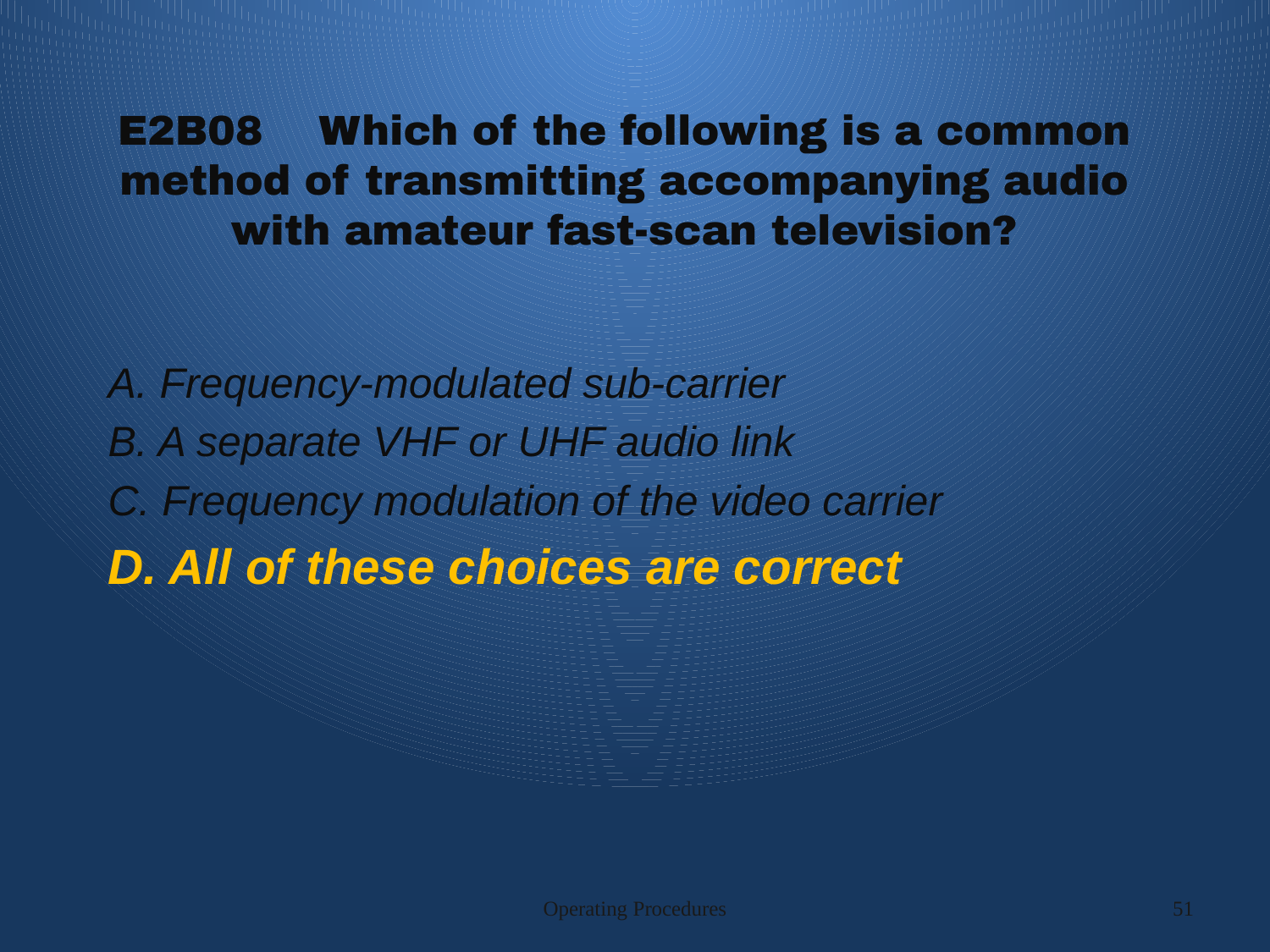

# E2B08    Which of the following is a common method of transmitting accompanying audio with amateur fast-scan television?
A. Frequency-modulated sub-carrier
B. A separate VHF or UHF audio link
C. Frequency modulation of the video carrier
D. All of these choices are correct
Operating Procedures
51